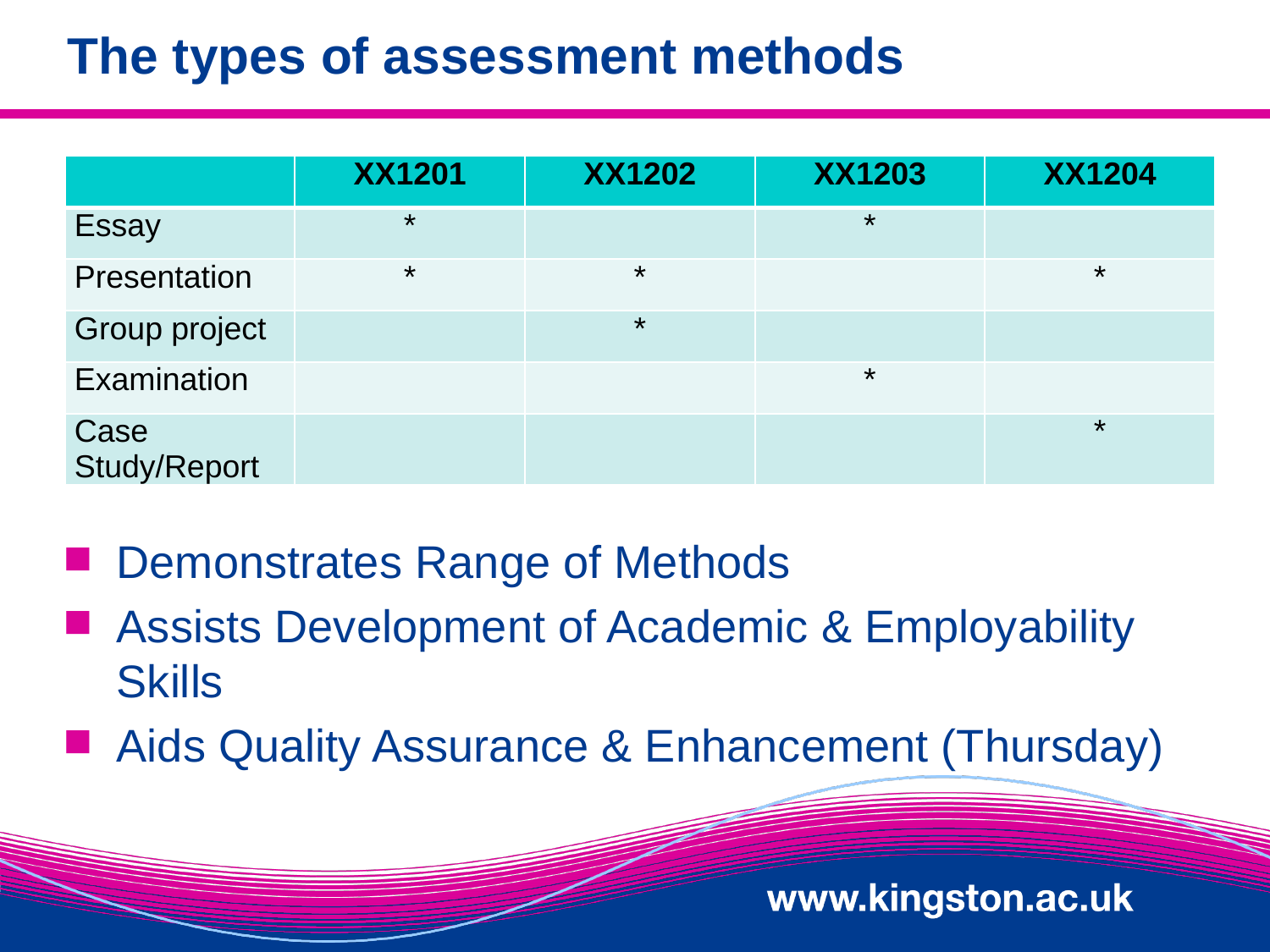

# The types of assessment methods
|  | XX1201 | XX1202 | XX1203 | XX1204 |
| --- | --- | --- | --- | --- |
| Essay | \* |  | \* |  |
| Presentation | \* | \* |  | \* |
| Group project |  | \* |  |  |
| Examination |  |  | \* |  |
| Case Study/Report |  |  |  | \* |

Demonstrates Range of Methods
Assists Development of Academic & Employability Skills
Aids Quality Assurance & Enhancement (Thursday)